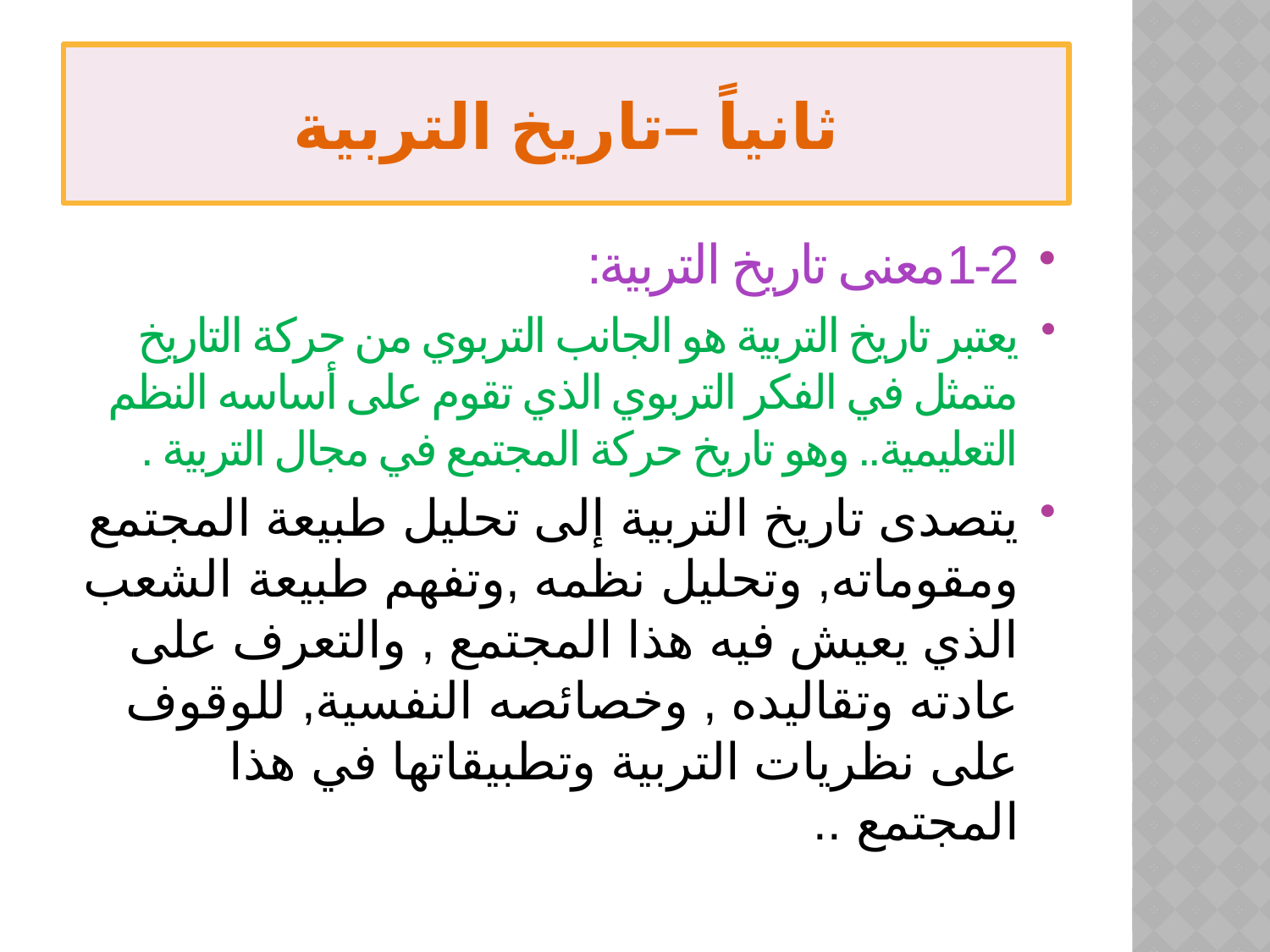

# ثانياً –تاريخ التربية
1-2معنى تاريخ التربية:
يعتبر تاريخ التربية هو الجانب التربوي من حركة التاريخ متمثل في الفكر التربوي الذي تقوم على أساسه النظم التعليمية.. وهو تاريخ حركة المجتمع في مجال التربية .
يتصدى تاريخ التربية إلى تحليل طبيعة المجتمع ومقوماته, وتحليل نظمه ,وتفهم طبيعة الشعب الذي يعيش فيه هذا المجتمع , والتعرف على عادته وتقاليده , وخصائصه النفسية, للوقوف على نظريات التربية وتطبيقاتها في هذا المجتمع ..